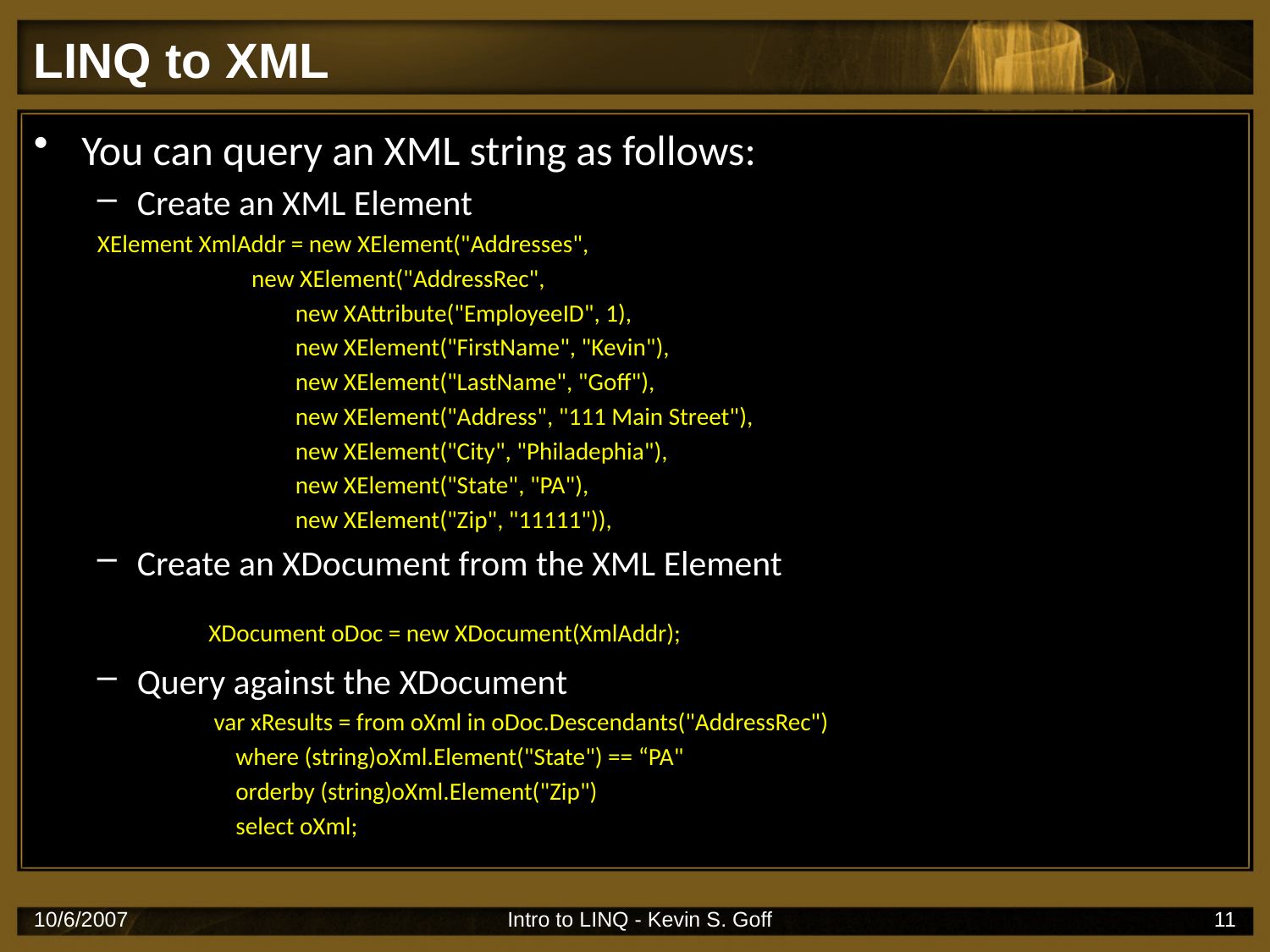

# LINQ to XML
You can query an XML string as follows:
Create an XML Element
XElement XmlAddr = new XElement("Addresses",
                            new XElement("AddressRec",
                                    new XAttribute("EmployeeID", 1),
                                    new XElement("FirstName", "Kevin"),
                                    new XElement("LastName", "Goff"),
                                    new XElement("Address", "111 Main Street"),
                                    new XElement("City", "Philadephia"),
                                    new XElement("State", "PA"),
                                    new XElement("Zip", "11111")),
Create an XDocument from the XML Element
		XDocument oDoc = new XDocument(XmlAddr);
Query against the XDocument
		 var xResults = from oXml in oDoc.Descendants("AddressRec")
	                            where (string)oXml.Element("State") == “PA"
	                            orderby (string)oXml.Element("Zip")
	                            select oXml;
10/6/2007
Intro to LINQ - Kevin S. Goff
11